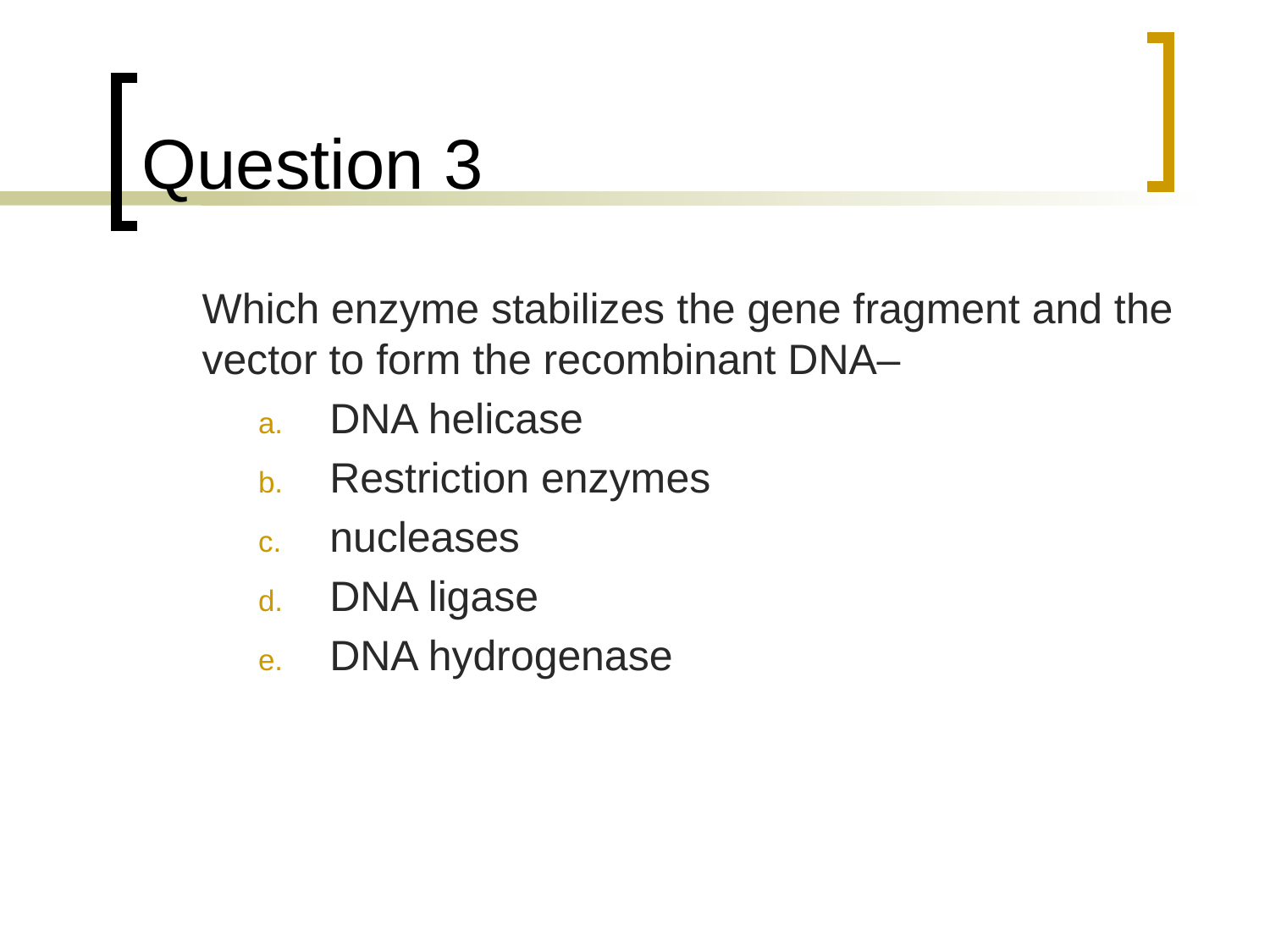

# Question 3
	Which enzyme stabilizes the gene fragment and the vector to form the recombinant DNA–
DNA helicase
Restriction enzymes
nucleases
DNA ligase
DNA hydrogenase